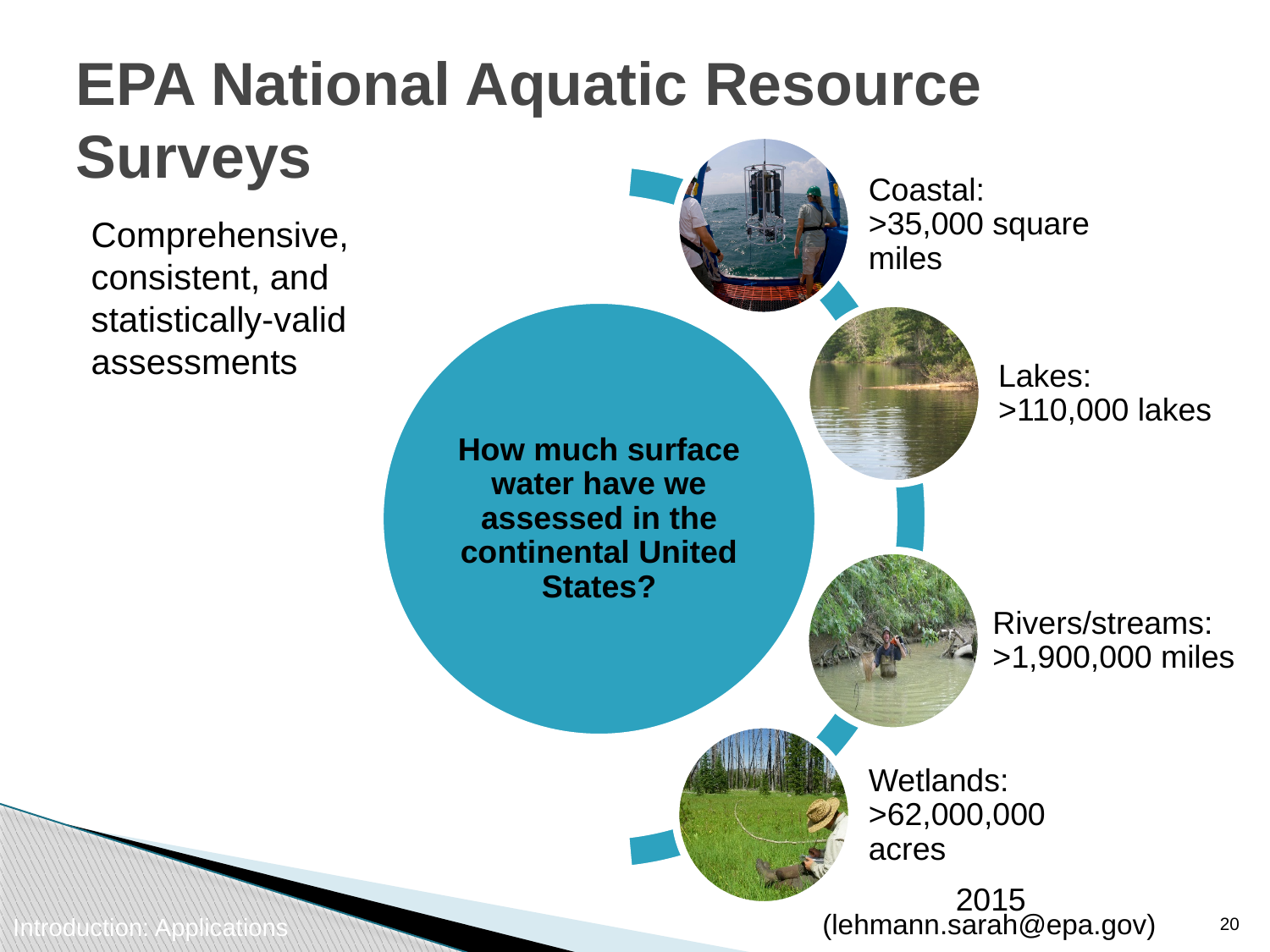

# EPA National Aquatic Resource Surveys

Coastal:  >35,000 square miles

How much surface water have we assessed in the continental United States?

Lakes:  >110,000 lakes

Rivers/streams: >1,900,000 miles

Wetlands: >62,000,000 acres
Comprehensive, consistent, and statistically-valid assessments
2015
20
(lehmann.sarah@epa.gov)
Introduction: Applications